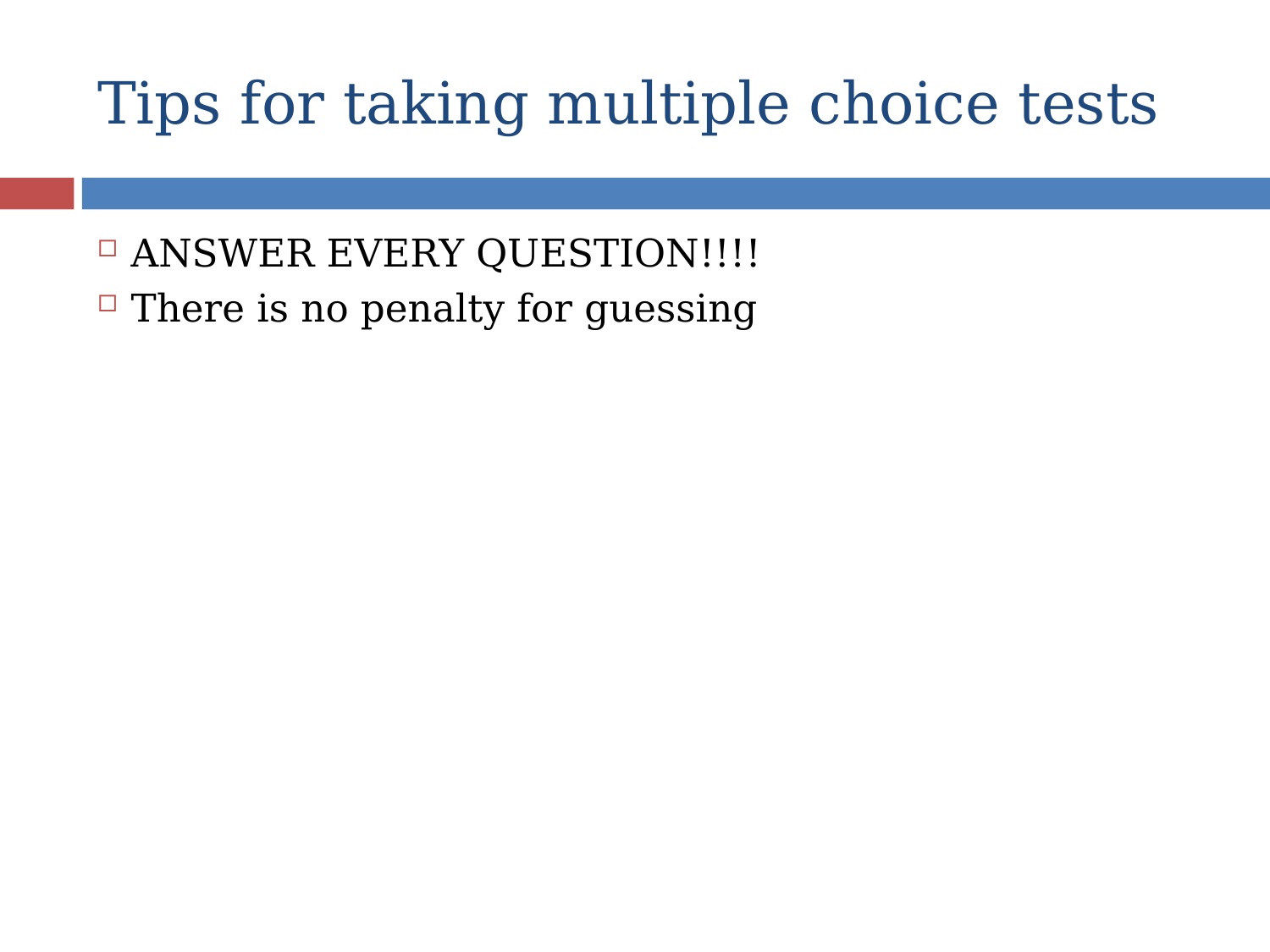

# Tips for taking multiple choice tests
ANSWER EVERY QUESTION!!!!
There is no penalty for guessing